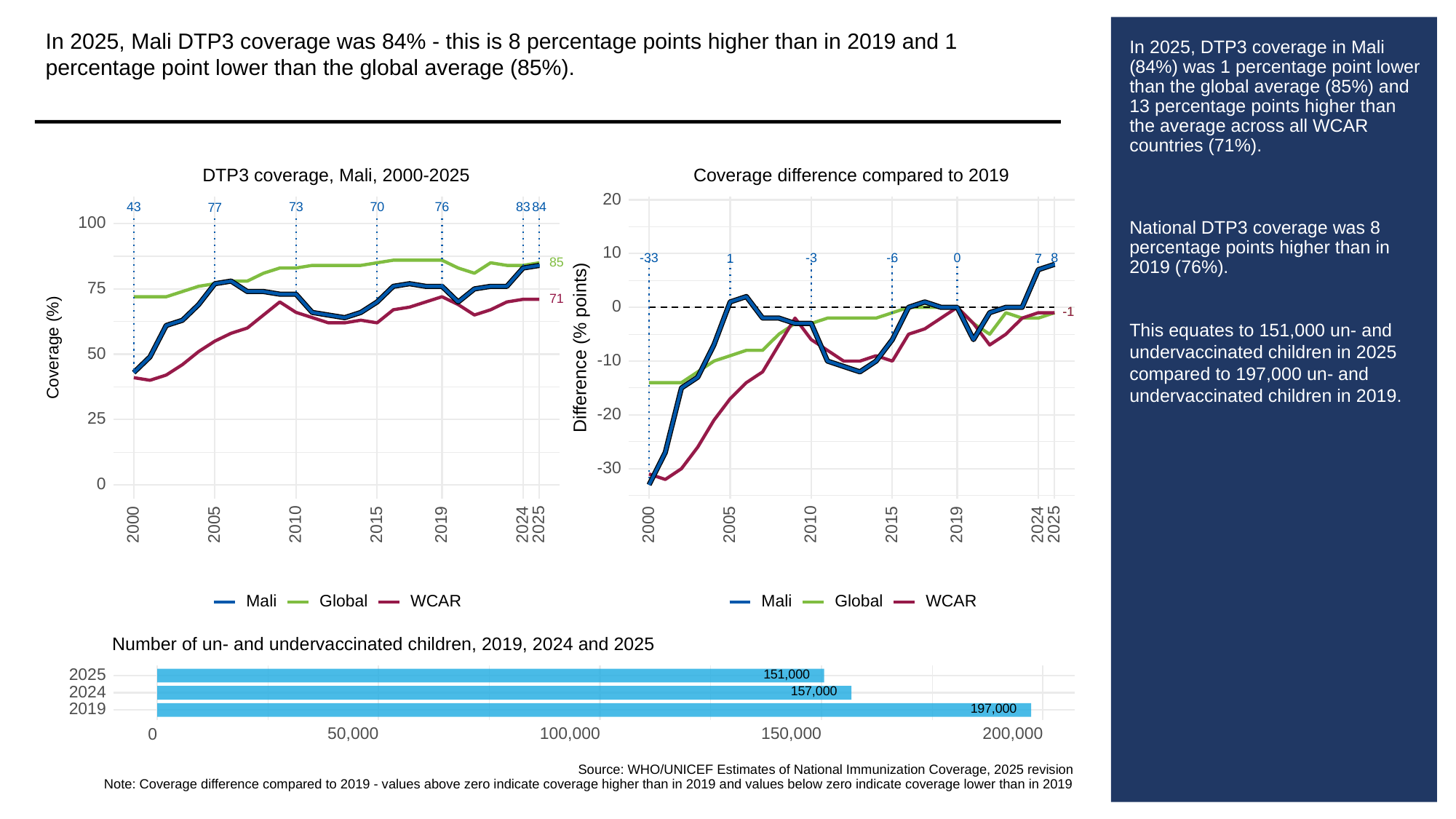

In 2025, Mali DTP3 coverage was 84% - this is 8 percentage points higher than in 2019 and 1 percentage point lower than the global average (85%).
# In 2025, DTP3 coverage in Mali (84%) was 1 percentage point lower than the global average (85%) and 13 percentage points higher than the average across all WCAR countries (71%).

National DTP3 coverage was 8 percentage points higher than in 2019 (76%).

This equates to 151,000 un- and undervaccinated children in 2025 compared to 197,000 un- and undervaccinated children in 2019.

Coverage difference compared to 2019
DTP3 coverage, Mali, 2000-2025
20

43
73
83
70
76
84
77
100

10

-33
-3
-6
0
8
1
7

85

75

71

0

-1
-1

Difference (% points)
Coverage (%)
50

-10

-20
25

-30

0

2000
2005
2010
2015
2019
2024
2025
2000
2005
2010
2015
2019
2024
2025
Global
WCAR
Global
WCAR
Mali
Mali

Number of un- and undervaccinated children, 2019, 2024 and 2025

151,000
2025

157,000
2024

197,000
2019

50,000
100,000
150,000
200,000
0
Source: WHO/UNICEF Estimates of National Immunization Coverage, 2025 revision
Note: Coverage difference compared to 2019 - values above zero indicate coverage higher than in 2019 and values below zero indicate coverage lower than in 2019